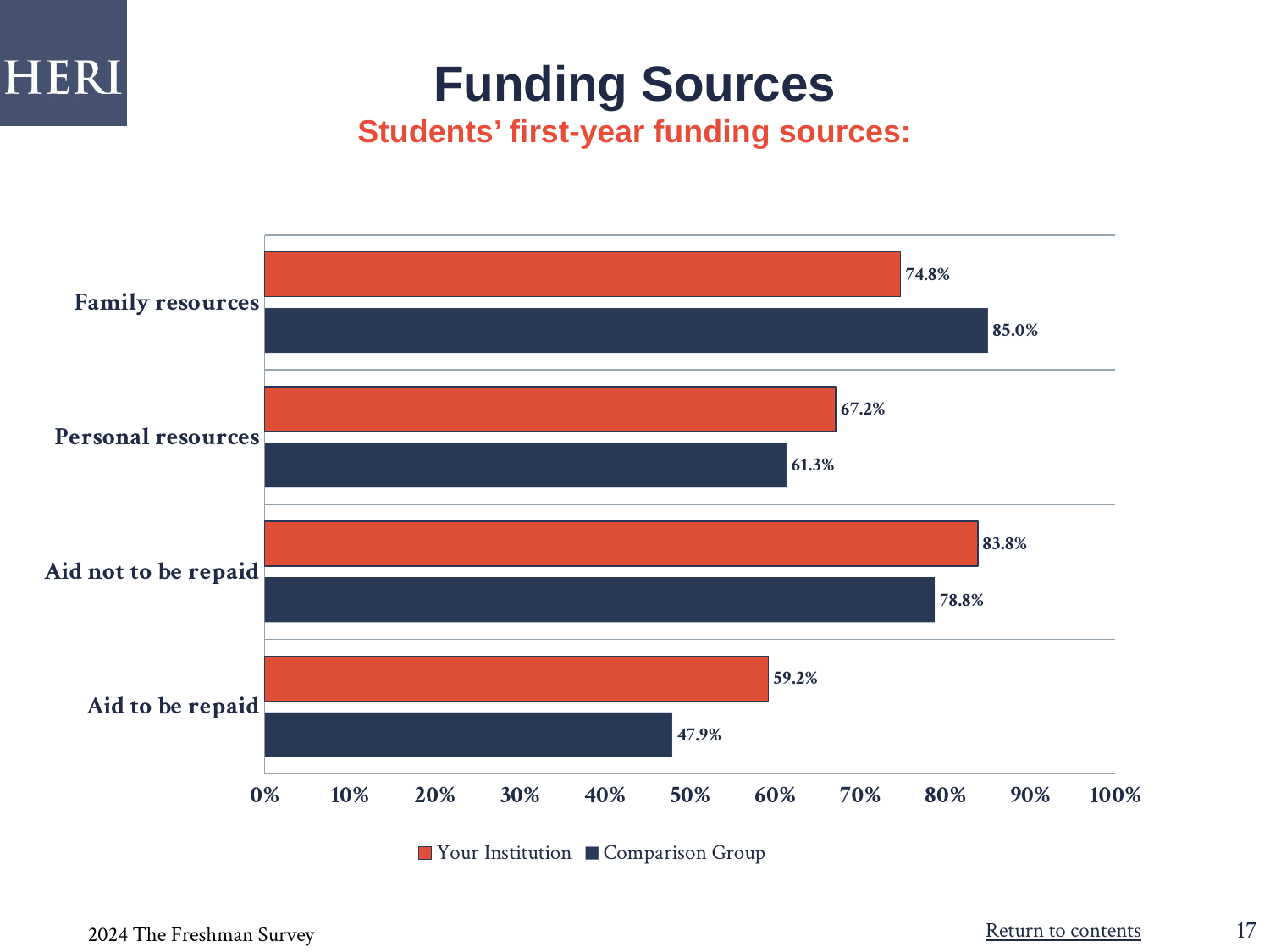

Funding Sources
Students’ first-year funding sources:

### Chart

| Category | Comparison Group | Your Institution |
|---|---|---|
| Aid to be repaid | 0.479 | 0.5922 |
| Aid not to be repaid | 0.7877 | 0.8382 |
| Personal resources | 0.6134 | 0.6715 |
| Family resources | 0.8501 | 0.7476 |
2024 The Freshman Survey
Return to contents
17